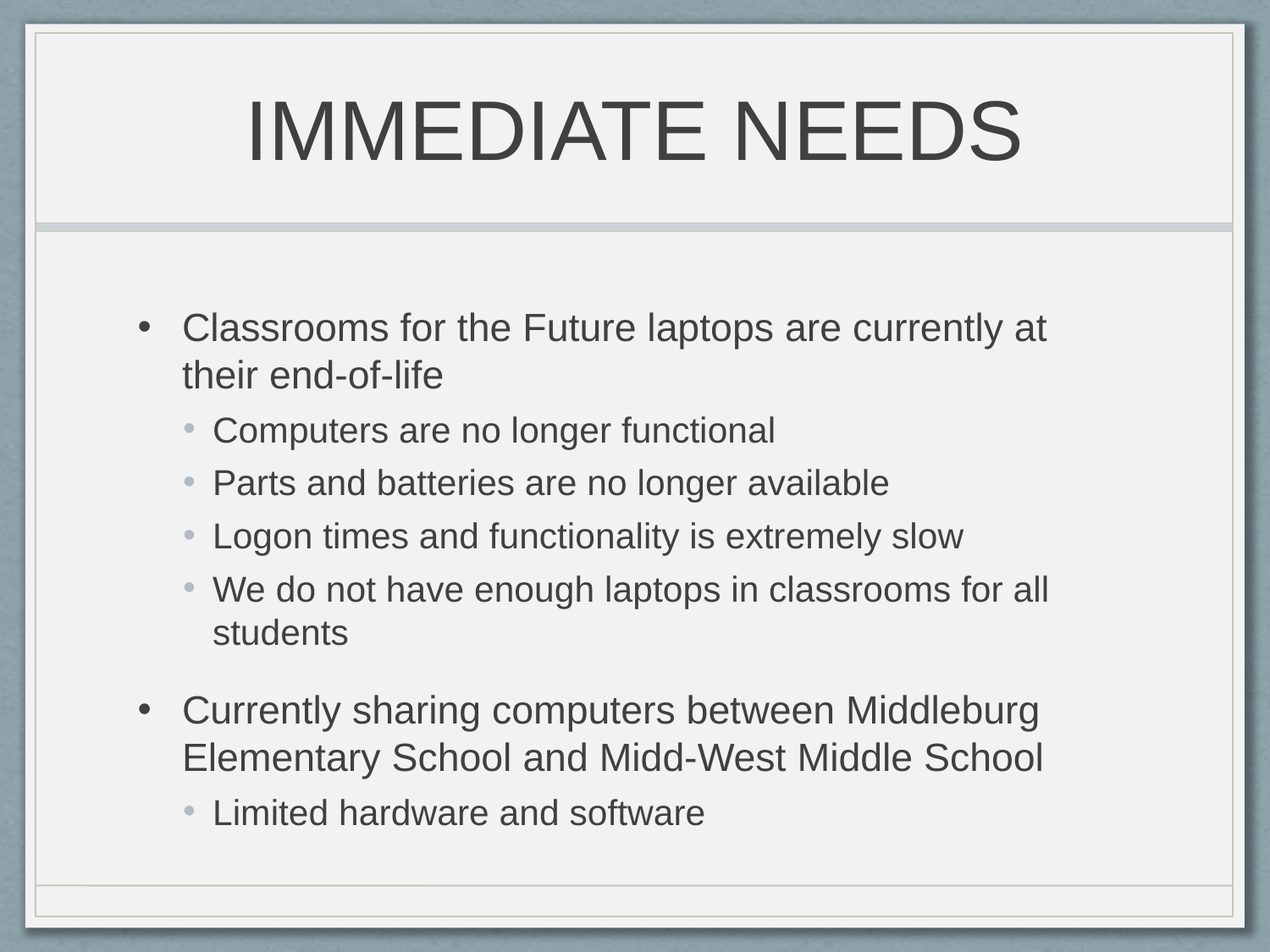

# IMMEDIATE NEEDS
Classrooms for the Future laptops are currently at their end-of-life
Computers are no longer functional
Parts and batteries are no longer available
Logon times and functionality is extremely slow
We do not have enough laptops in classrooms for all students
Currently sharing computers between Middleburg Elementary School and Midd-West Middle School
Limited hardware and software